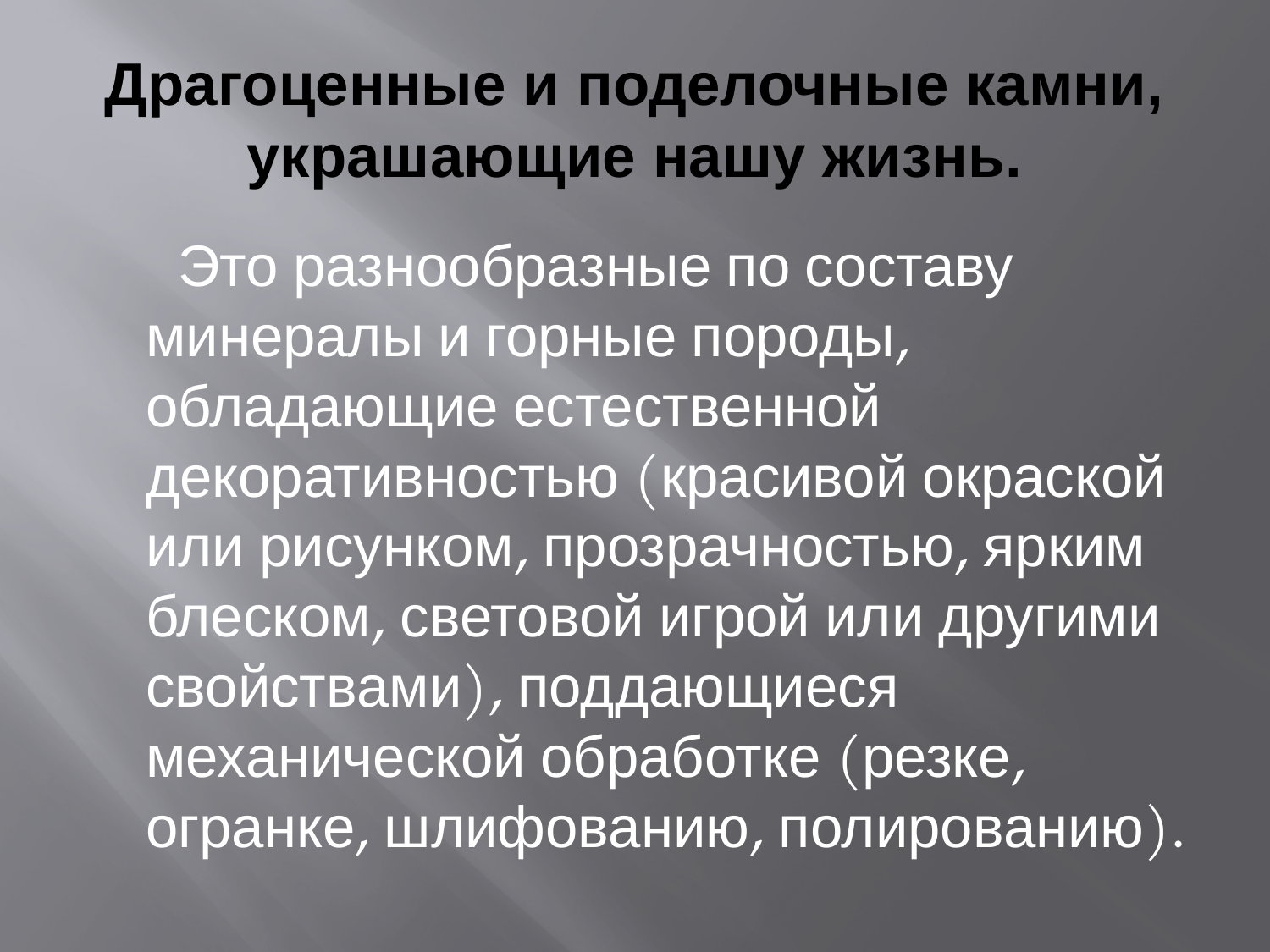

# Драгоценные и поделочные камни, украшающие нашу жизнь.
        Это разнообразные по составу минералы и горные породы, обладающие естественной декоративностью (красивой окраской или рисунком, прозрачностью, ярким блеском, световой игрой или другими свойствами), поддающиеся механической обработке (резке, огранке, шлифованию, полированию).